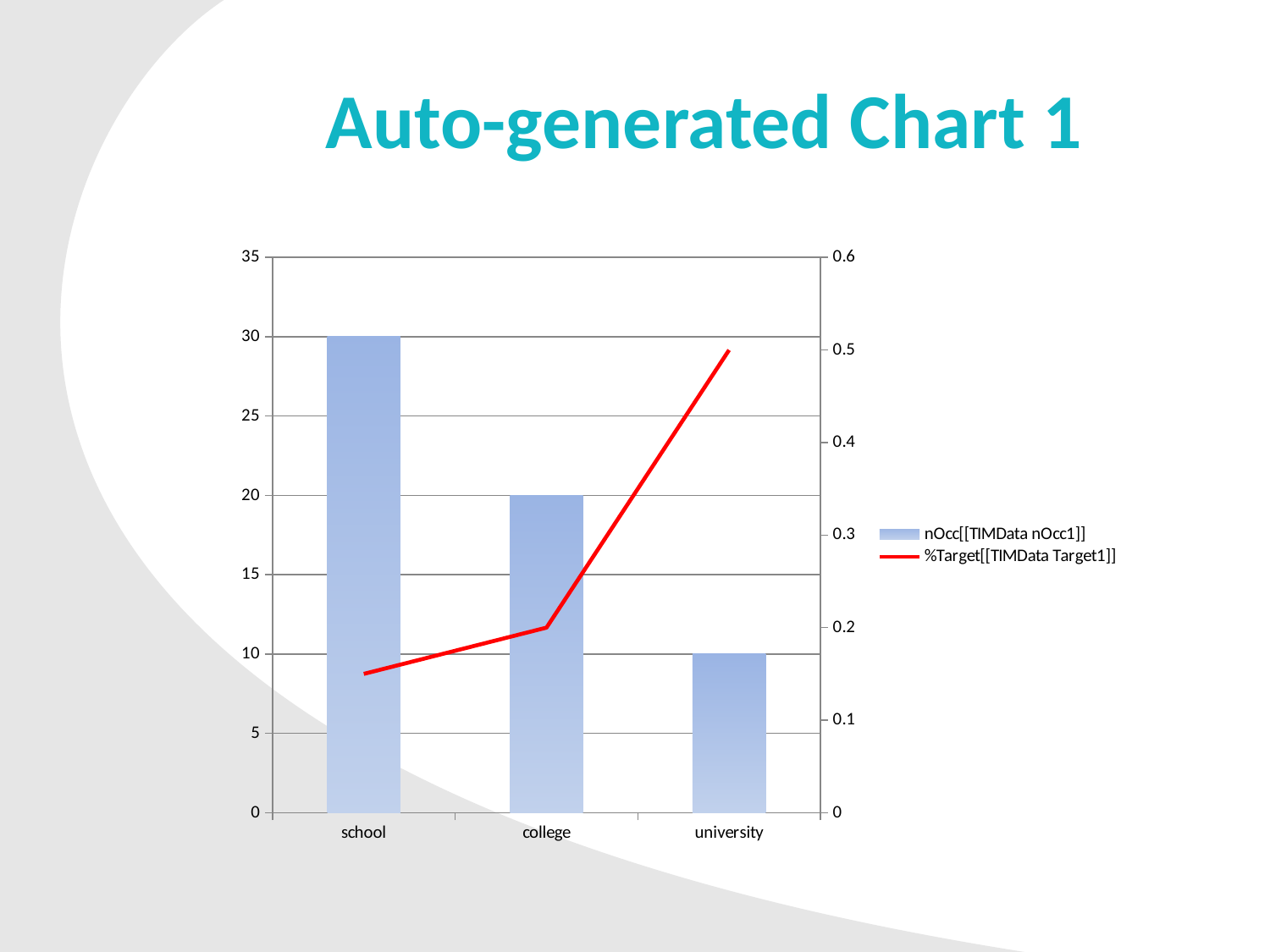

# Auto-generated Chart 1

### Chart

| Category |  |  |
|---|---|---|
| school | 30.0 | 0.15000000000000024 |
| college | 20.0 | 0.2 |
| university | 10.0 | 0.5 |